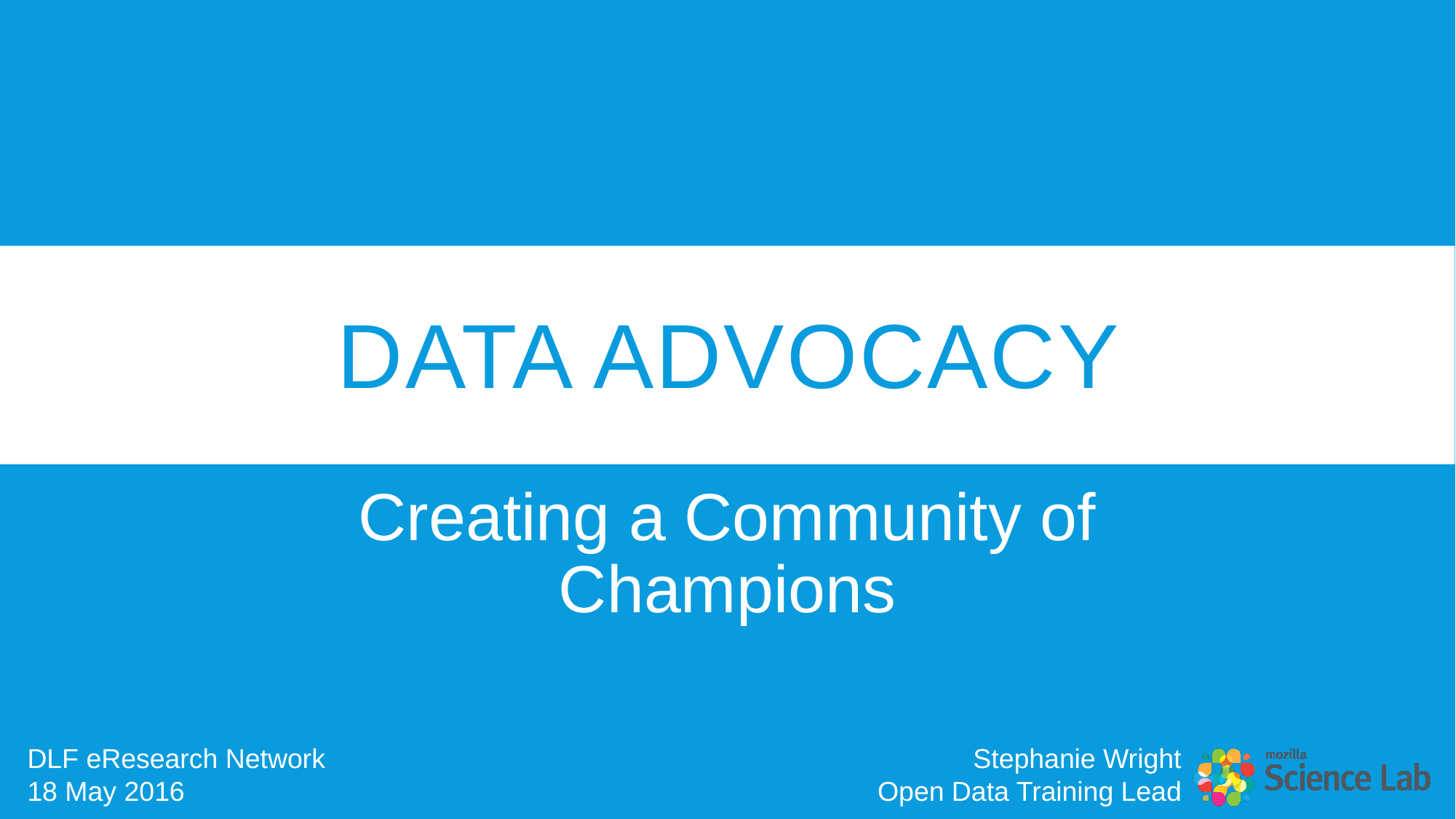

# Data Advocacy
Creating a Community of Champions
Stephanie Wright
Open Data Training Lead
DLF eResearch Network
18 May 2016